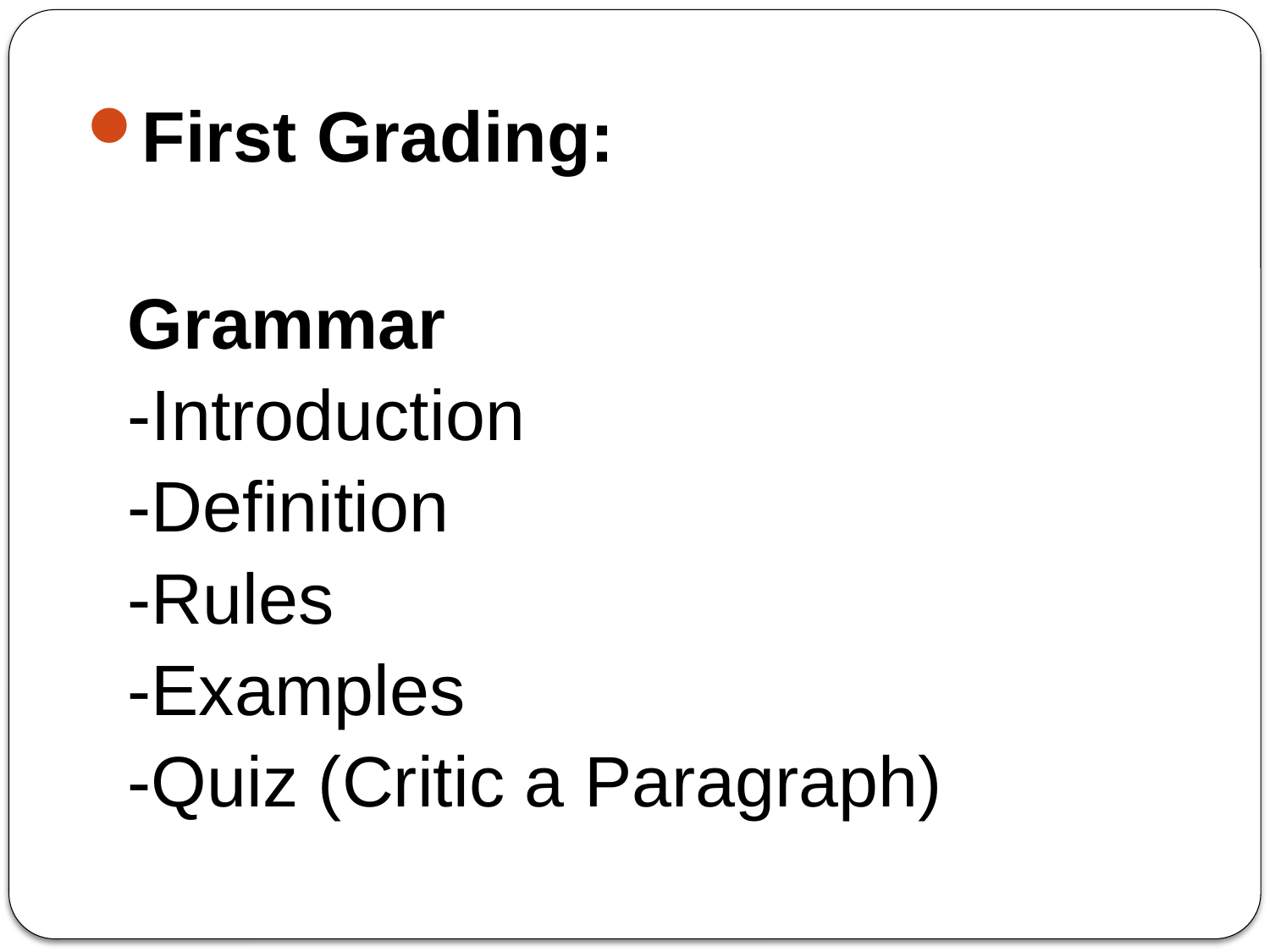

First Grading:

Grammar
-Introduction
-Definition
-Rules
-Examples
-Quiz (Critic a Paragraph)